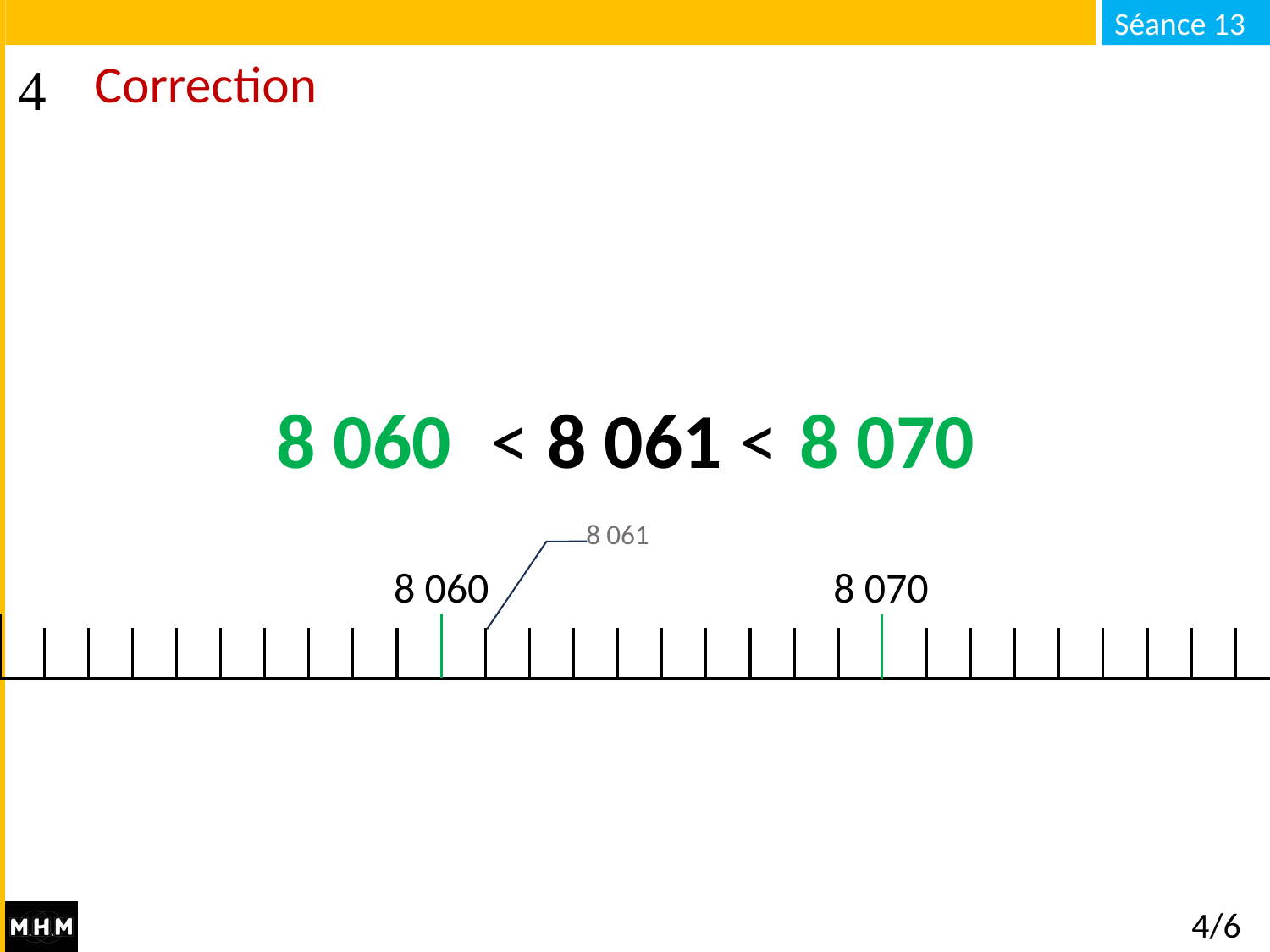

# Correction
8 060
8 070
… < 8 061 < …
8 061
8 060
8 070
4/6